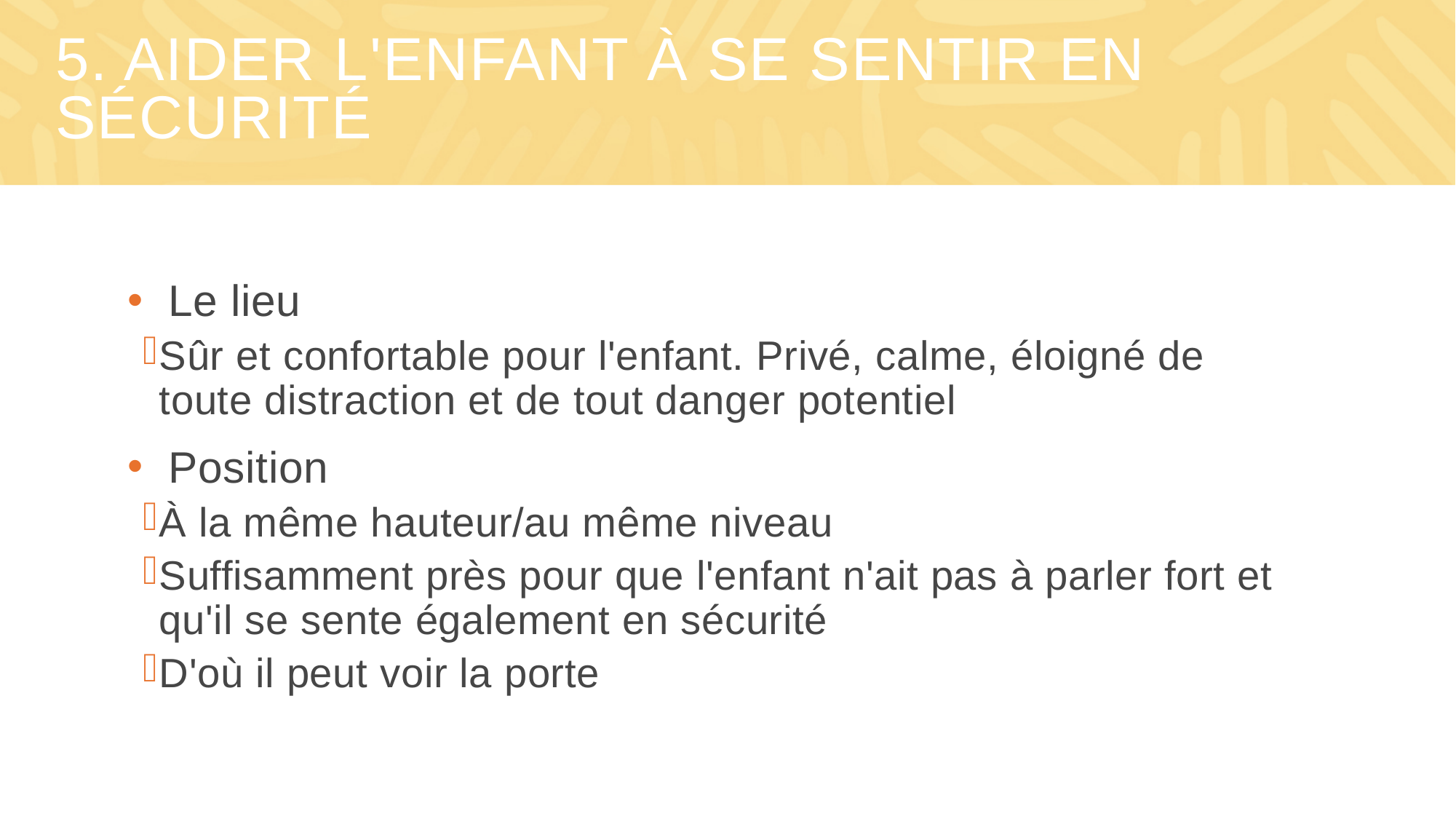

# 5. Aider l'enfant à se sentir en sécurité
Le lieu
Sûr et confortable pour l'enfant. Privé, calme, éloigné de toute distraction et de tout danger potentiel
Position
À la même hauteur/au même niveau
Suffisamment près pour que l'enfant n'ait pas à parler fort et qu'il se sente également en sécurité
D'où il peut voir la porte